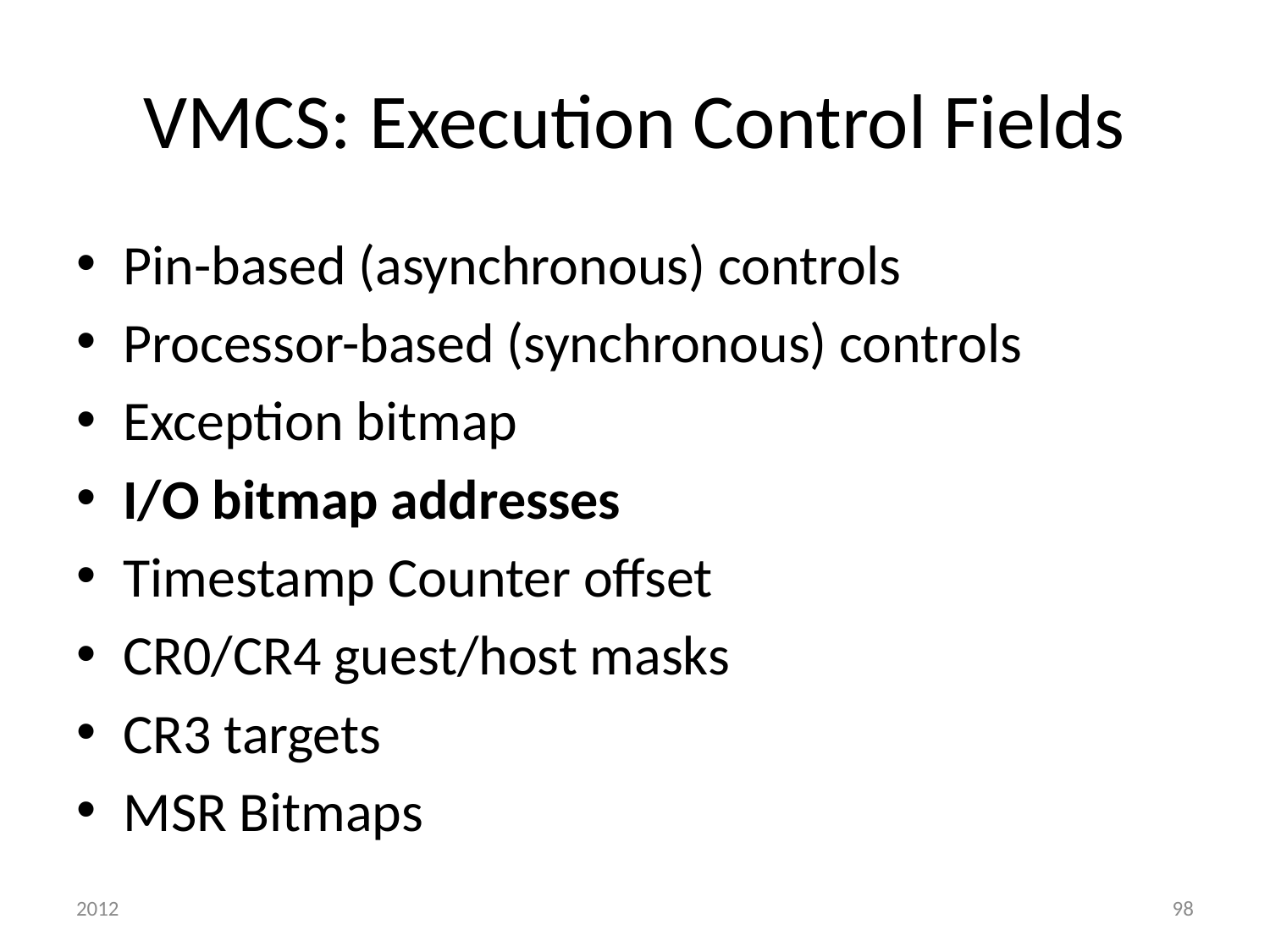

# VMCS: Execution Control Fields
Pin-based (asynchronous) controls
Processor-based (synchronous) controls
Exception bitmap
I/O bitmap addresses
Timestamp Counter offset
CR0/CR4 guest/host masks
CR3 targets
MSR Bitmaps

2012

98